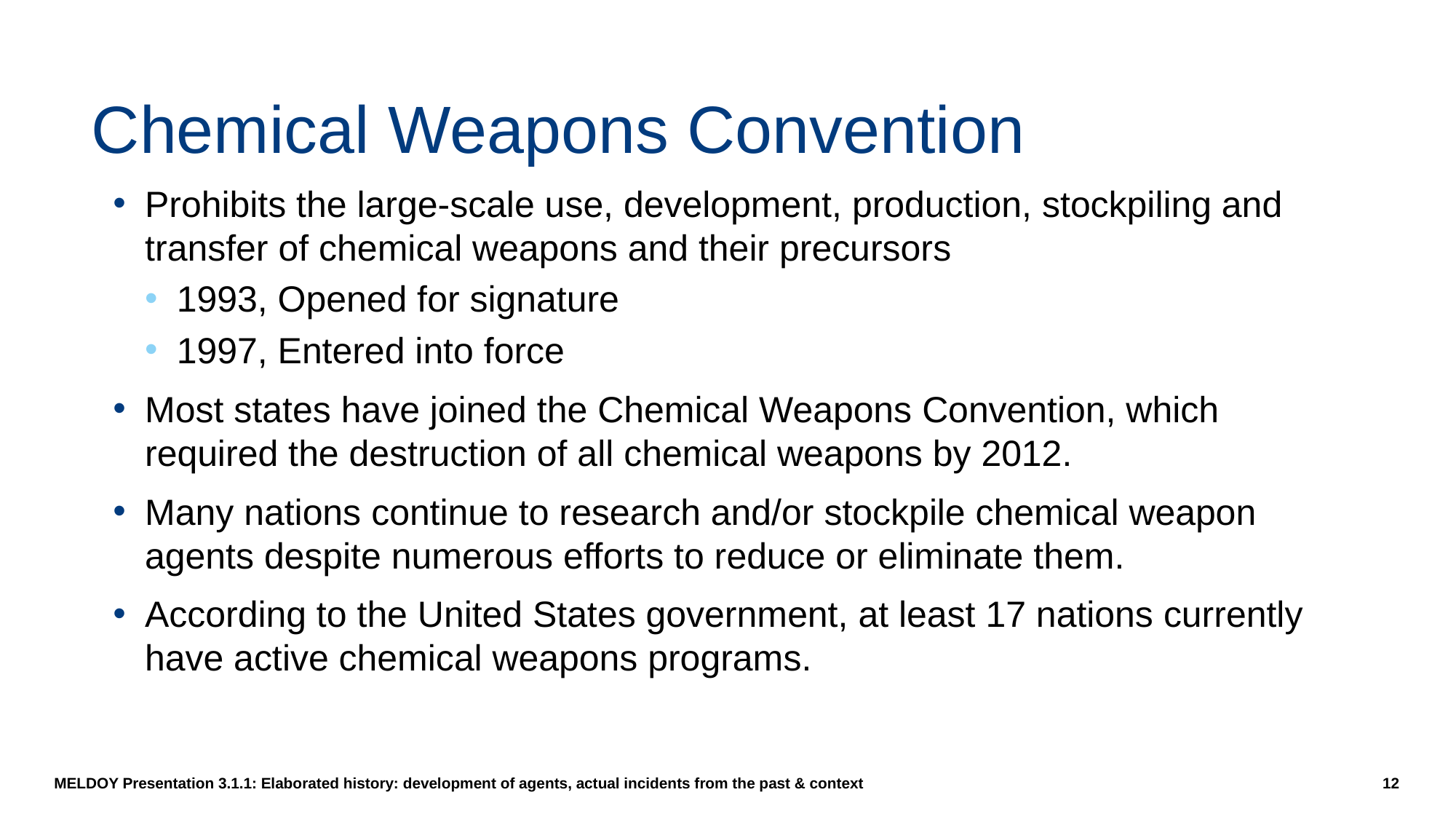

# Chemical Weapons Convention
Prohibits the large-scale use, development, production, stockpiling and transfer of chemical weapons and their precursors
1993, Opened for signature
1997, Entered into force
Most states have joined the Chemical Weapons Convention, which required the destruction of all chemical weapons by 2012.
Many nations continue to research and/or stockpile chemical weapon agents despite numerous efforts to reduce or eliminate them.
According to the United States government, at least 17 nations currently have active chemical weapons programs.
MELDOY Presentation 3.1.1: Elaborated history: development of agents, actual incidents from the past & context
12